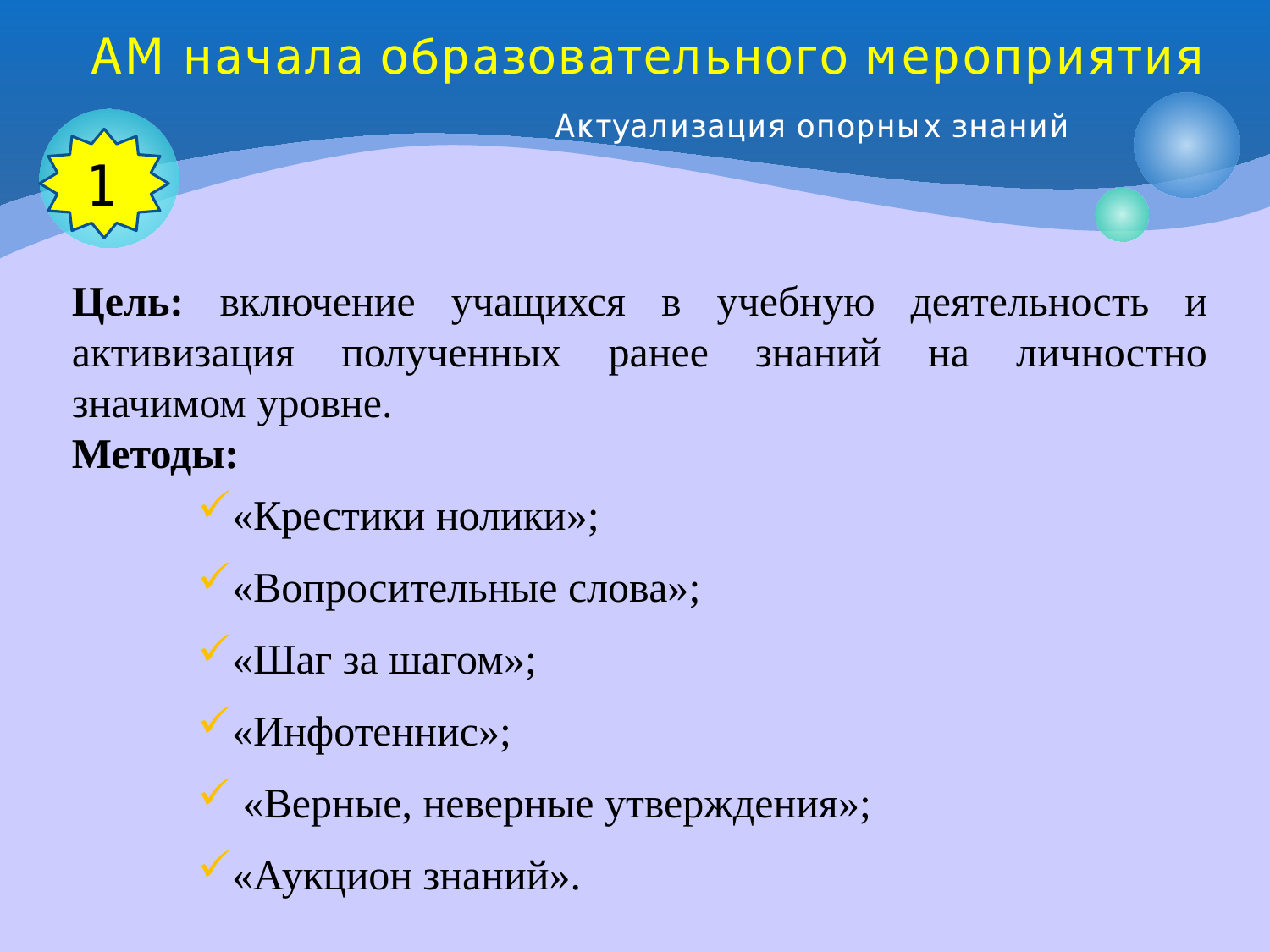

# АМ начала образовательного мероприятия
Актуализация опорных знаний
1
Цель: включение учащихся в учебную деятельность и активизация полученных ранее знаний на личностно значимом уровне.
Методы:
«Крестики нолики»;
«Вопросительные слова»;
«Шаг за шагом»;
«Инфотеннис»;
 «Верные, неверные утверждения»;
«Аукцион знаний».